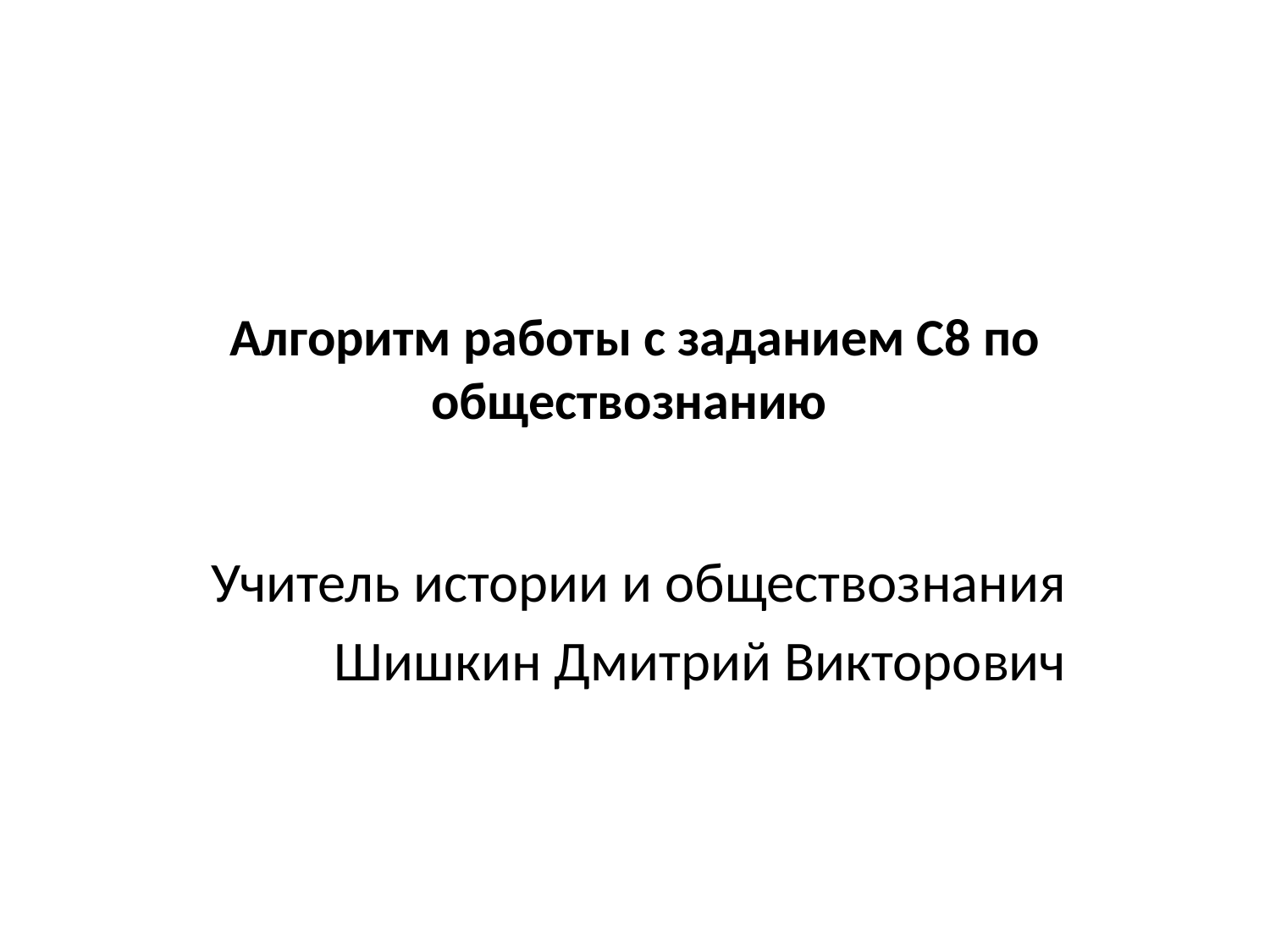

# Алгоритм работы с заданием C8 по обществознанию
Учитель истории и обществознания
Шишкин Дмитрий Викторович